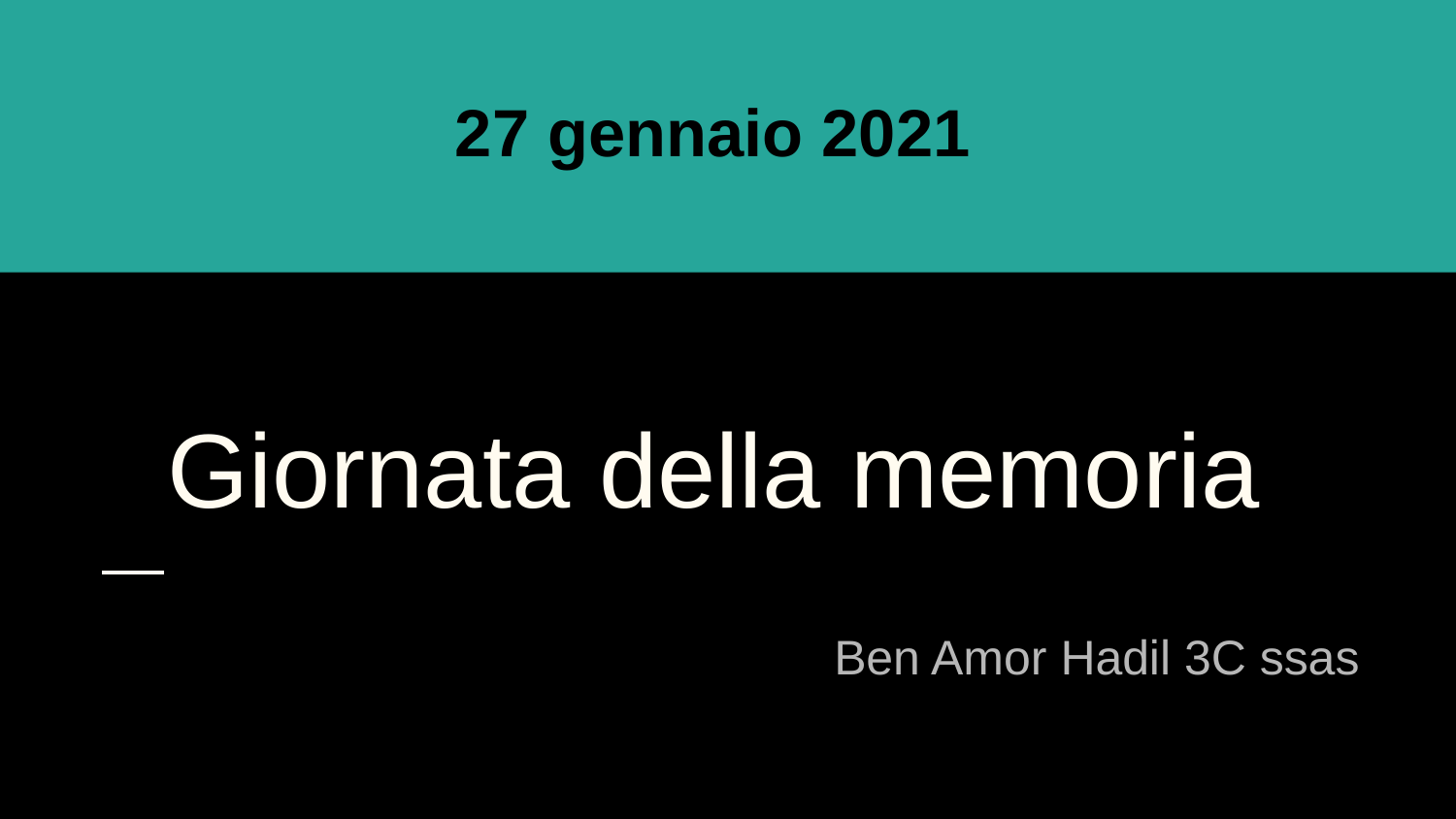

27 gennaio 2021
# Giornata della memoria
Ben Amor Hadil 3C ssas